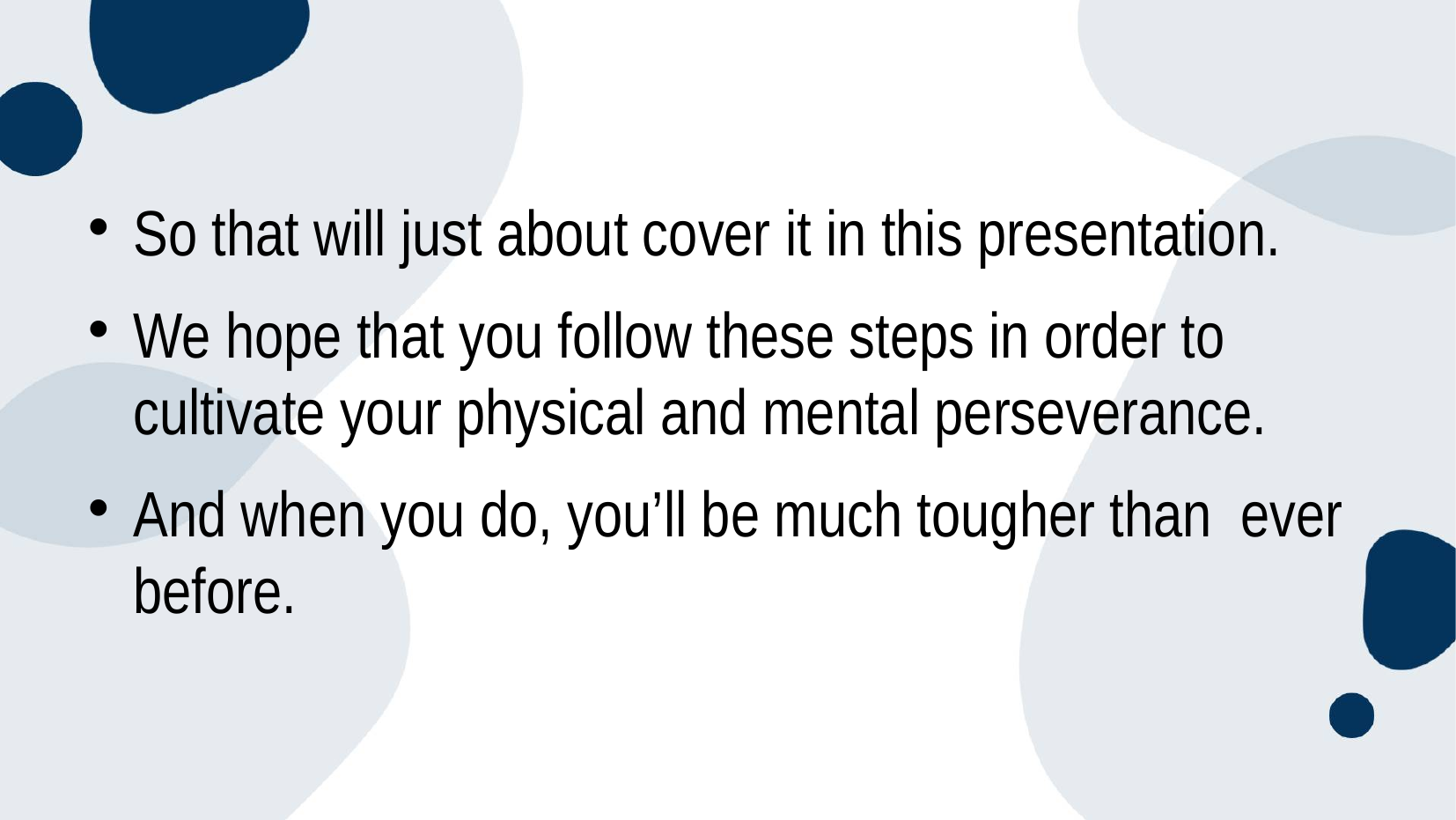

#
So that will just about cover it in this presentation.
We hope that you follow these steps in order to cultivate your physical and mental perseverance.
And when you do, you’ll be much tougher than  ever before.